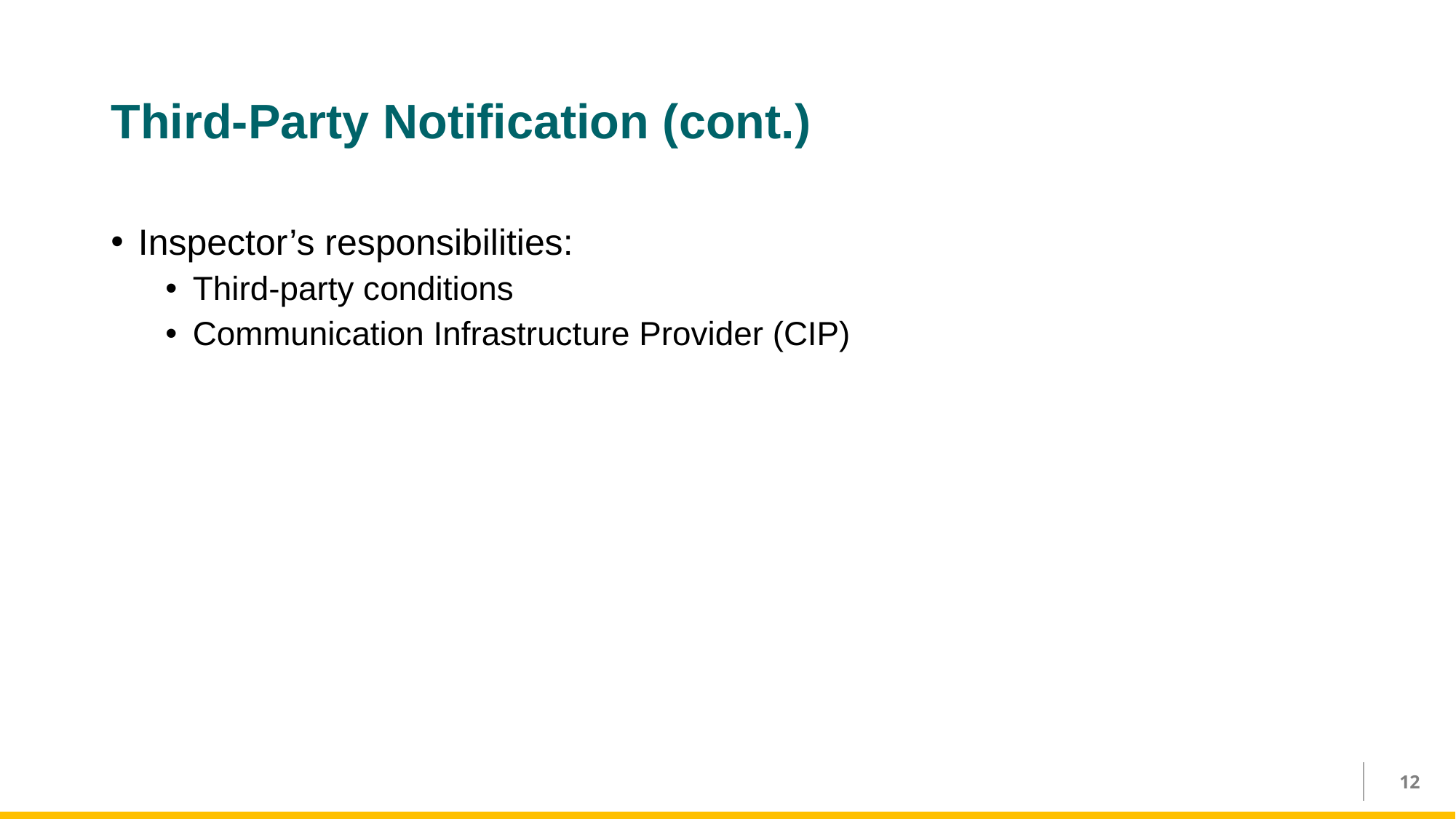

# Third-Party Notification (cont.)
Inspector’s responsibilities:
Third-party conditions
Communication Infrastructure Provider (CIP)